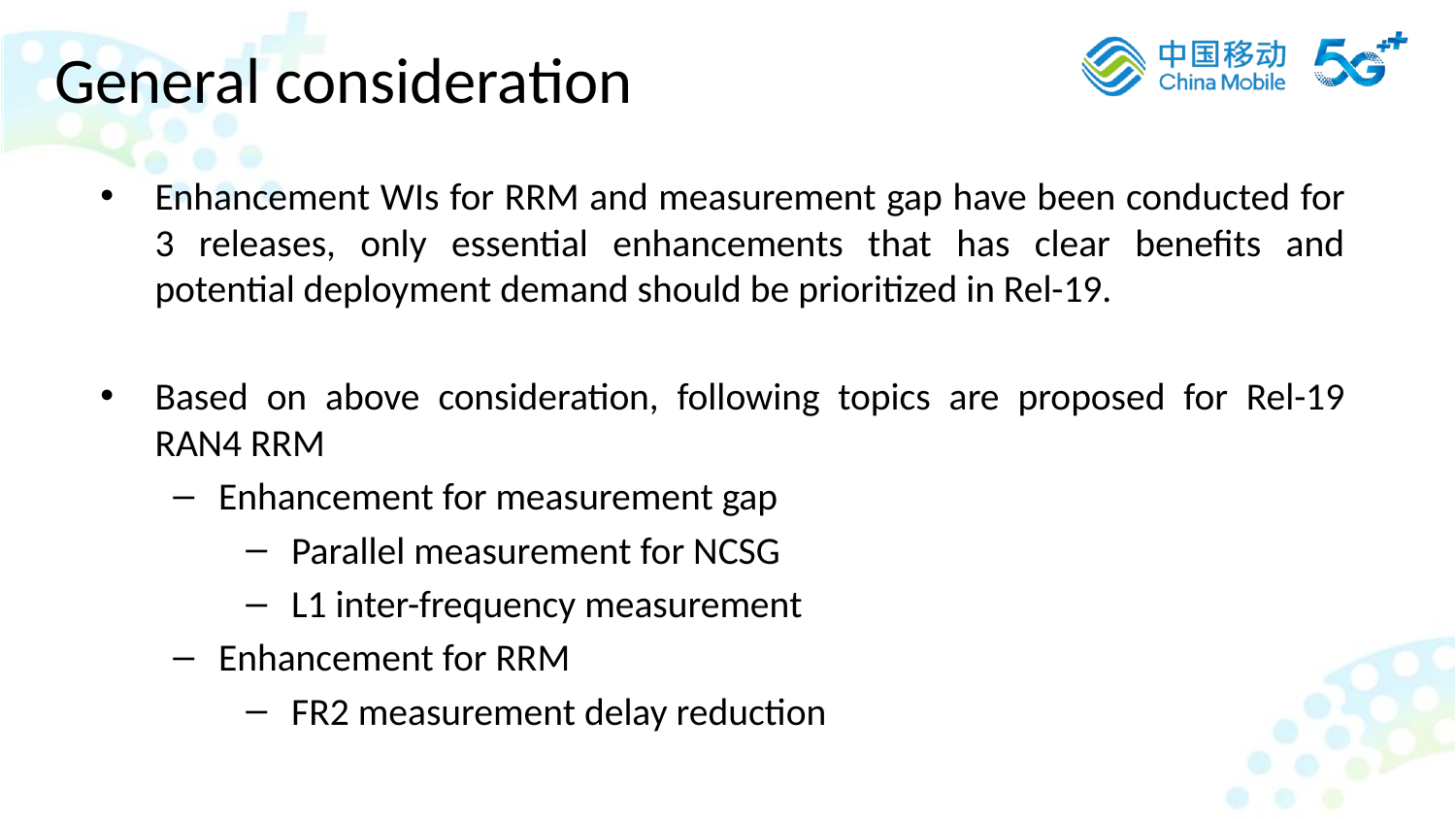

General consideration

Enhancement WIs for RRM and measurement gap have been conducted for 3 releases, only essential enhancements that has clear benefits and potential deployment demand should be prioritized in Rel-19.

Based on above consideration, following topics are proposed for Rel-19 RAN4 RRM
Enhancement for measurement gap
Parallel measurement for NCSG
L1 inter-frequency measurement
Enhancement for RRM
FR2 measurement delay reduction